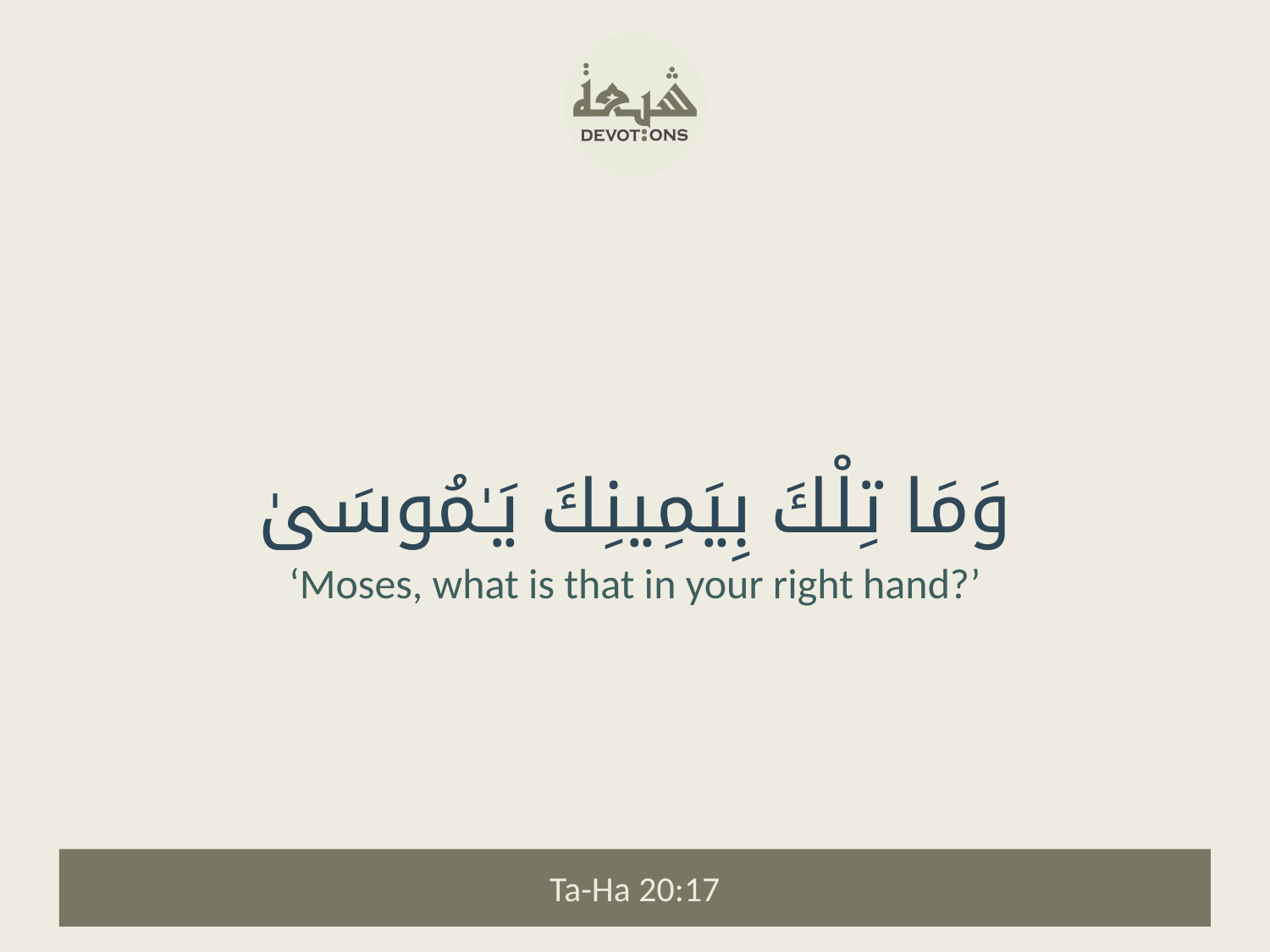

وَمَا تِلْكَ بِيَمِينِكَ يَـٰمُوسَىٰ
‘Moses, what is that in your right hand?’
Ta-Ha 20:17